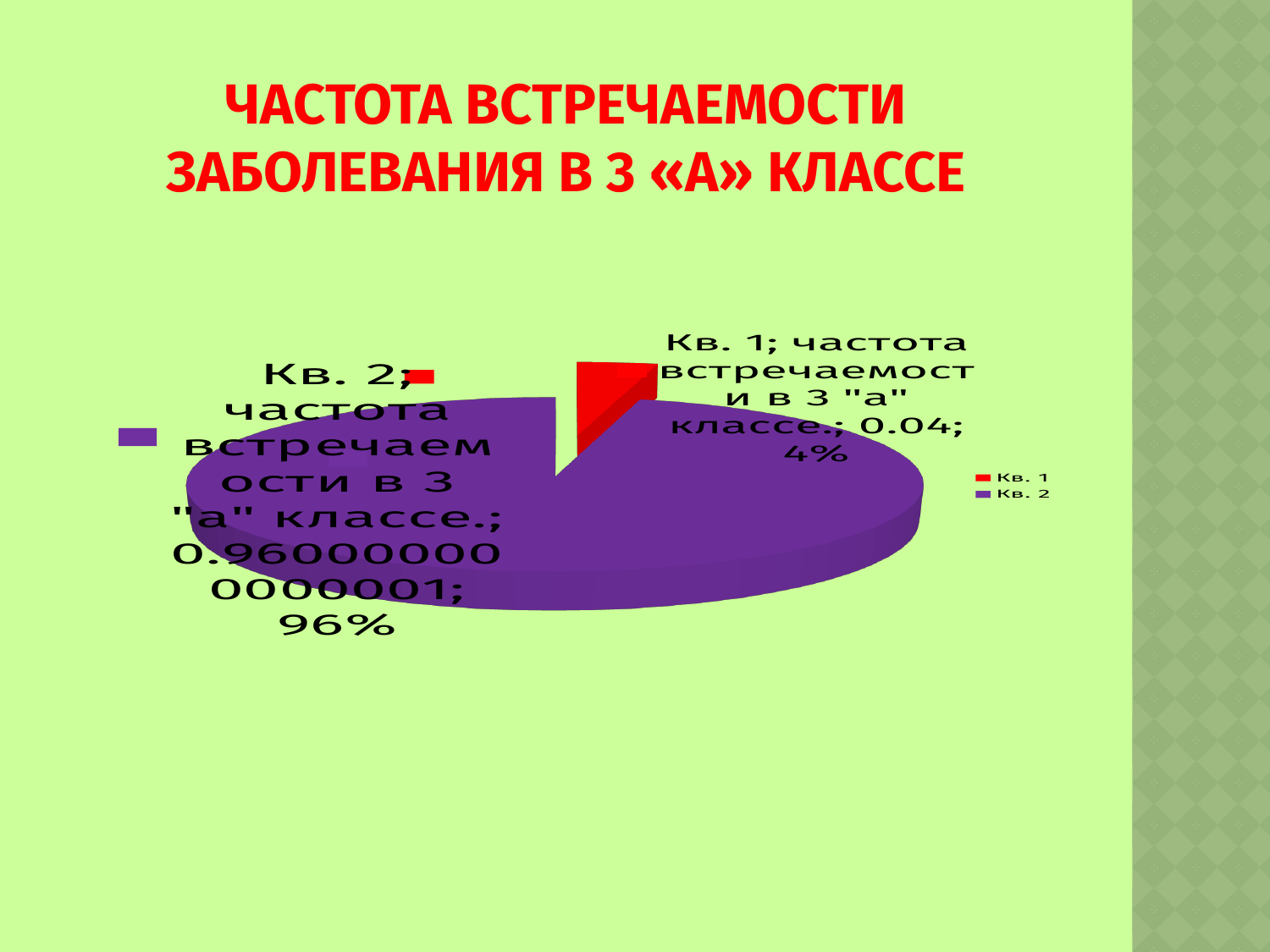

# Частота встречаемости заболевания в 3 «а» классе

[unsupported chart]